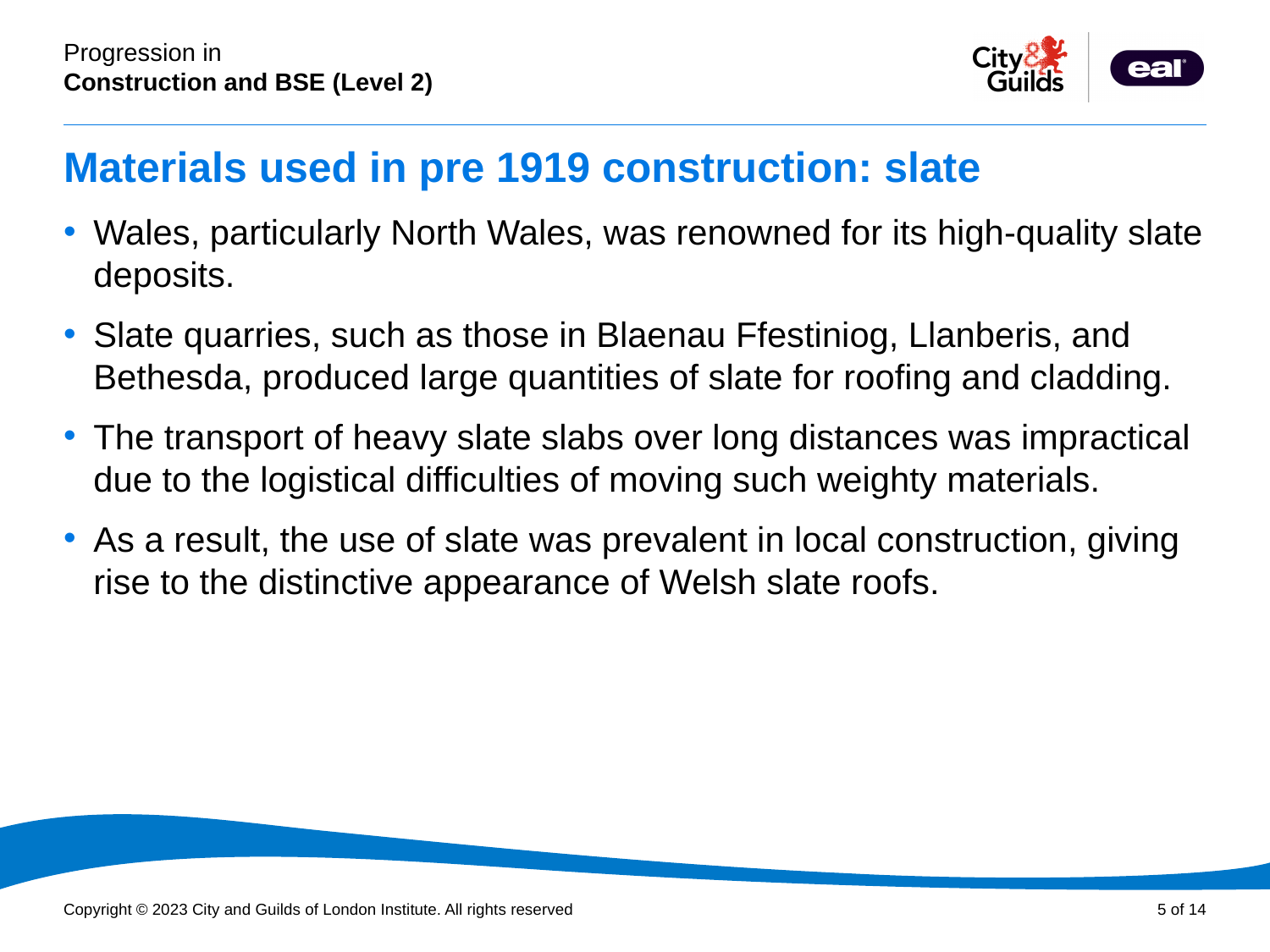

Materials used in pre 1919 construction: slate
Wales, particularly North Wales, was renowned for its high-quality slate deposits.
Slate quarries, such as those in Blaenau Ffestiniog, Llanberis, and Bethesda, produced large quantities of slate for roofing and cladding.
The transport of heavy slate slabs over long distances was impractical due to the logistical difficulties of moving such weighty materials.
As a result, the use of slate was prevalent in local construction, giving rise to the distinctive appearance of Welsh slate roofs.